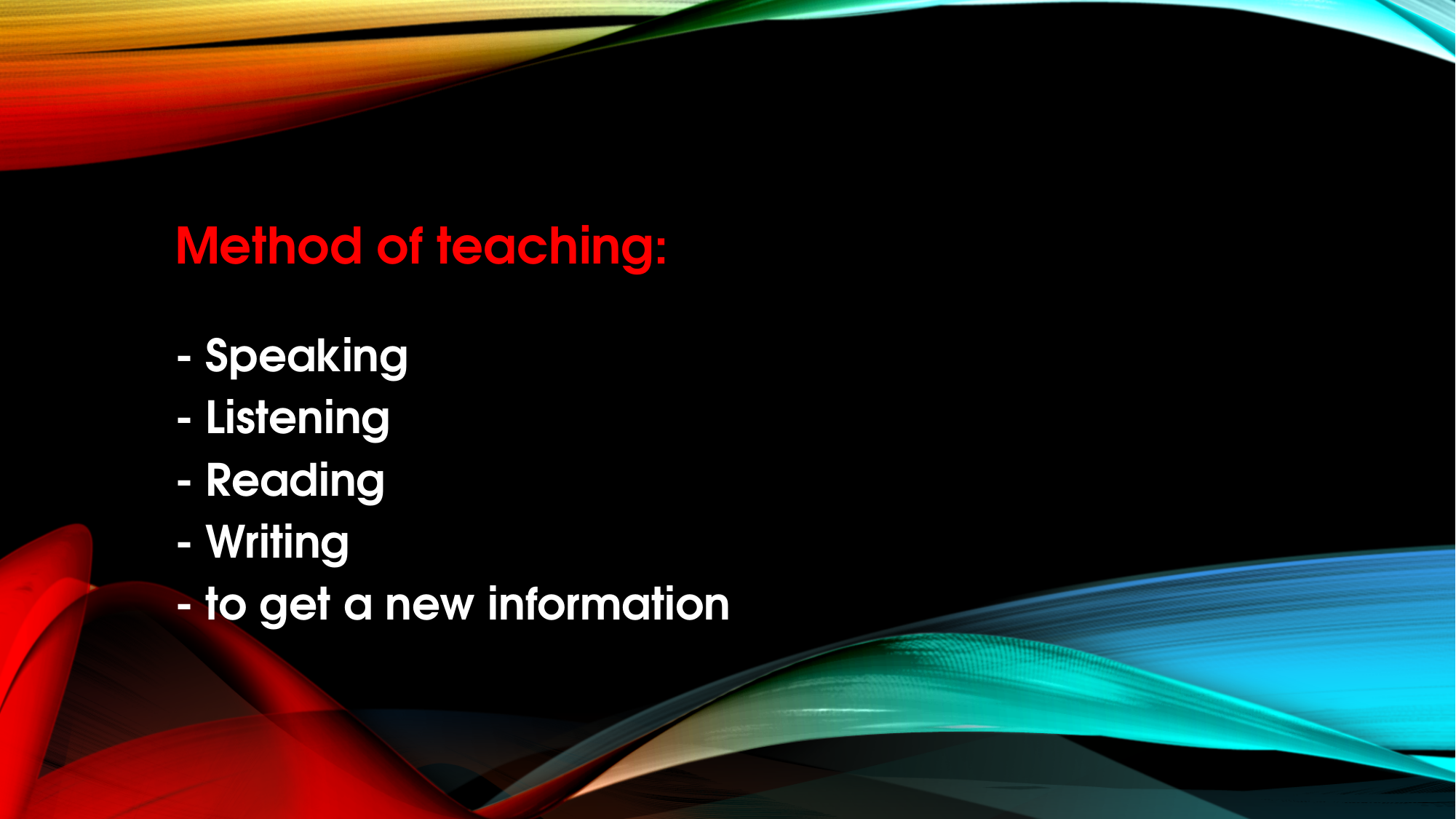

#
Method of teaching:

- Speaking
- Listening
- Reading
- Writing
- to get a new information